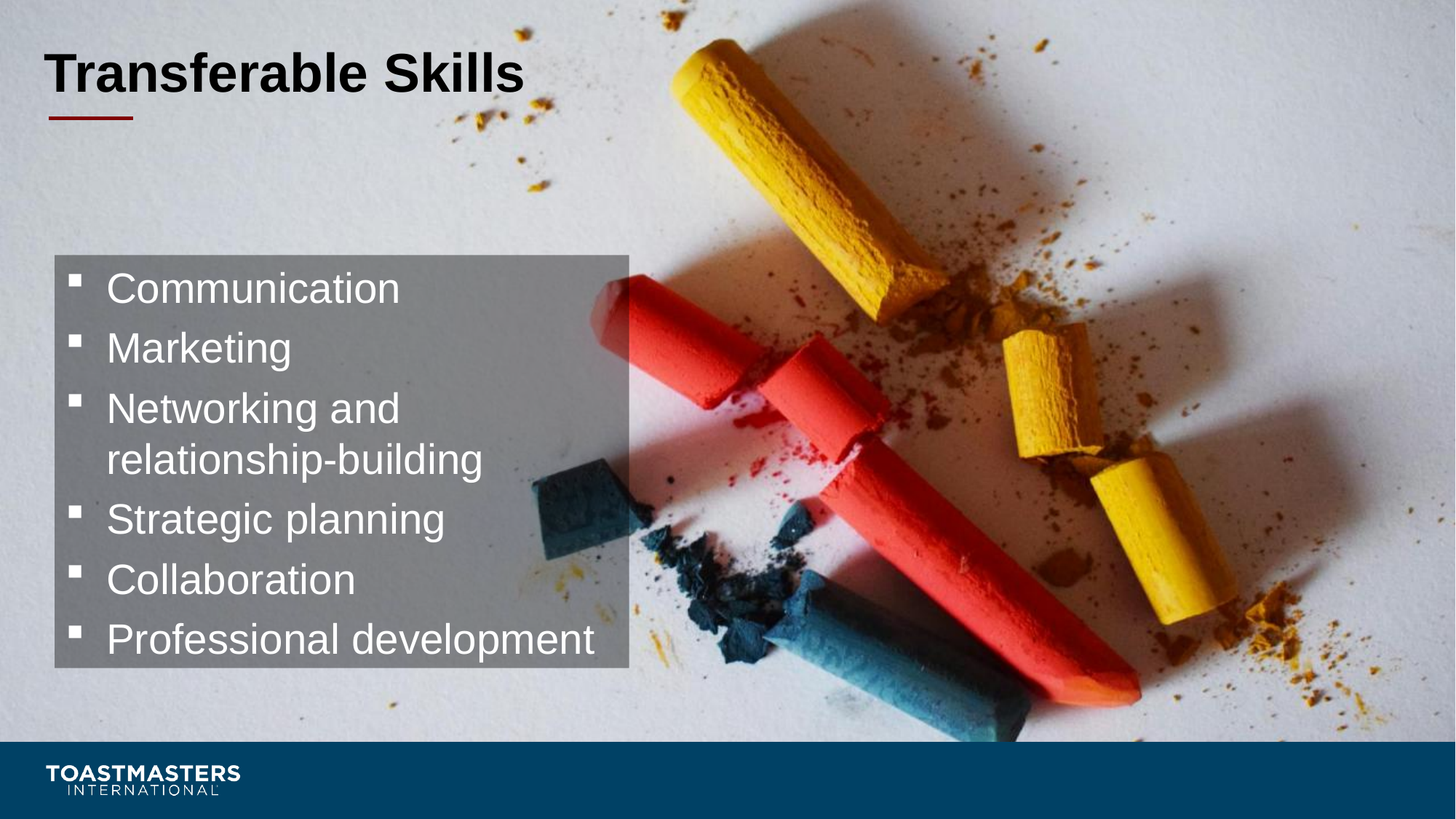

# Transferable Skills
Communication
Marketing
Networking and relationship-building
Strategic planning
Collaboration
Professional development